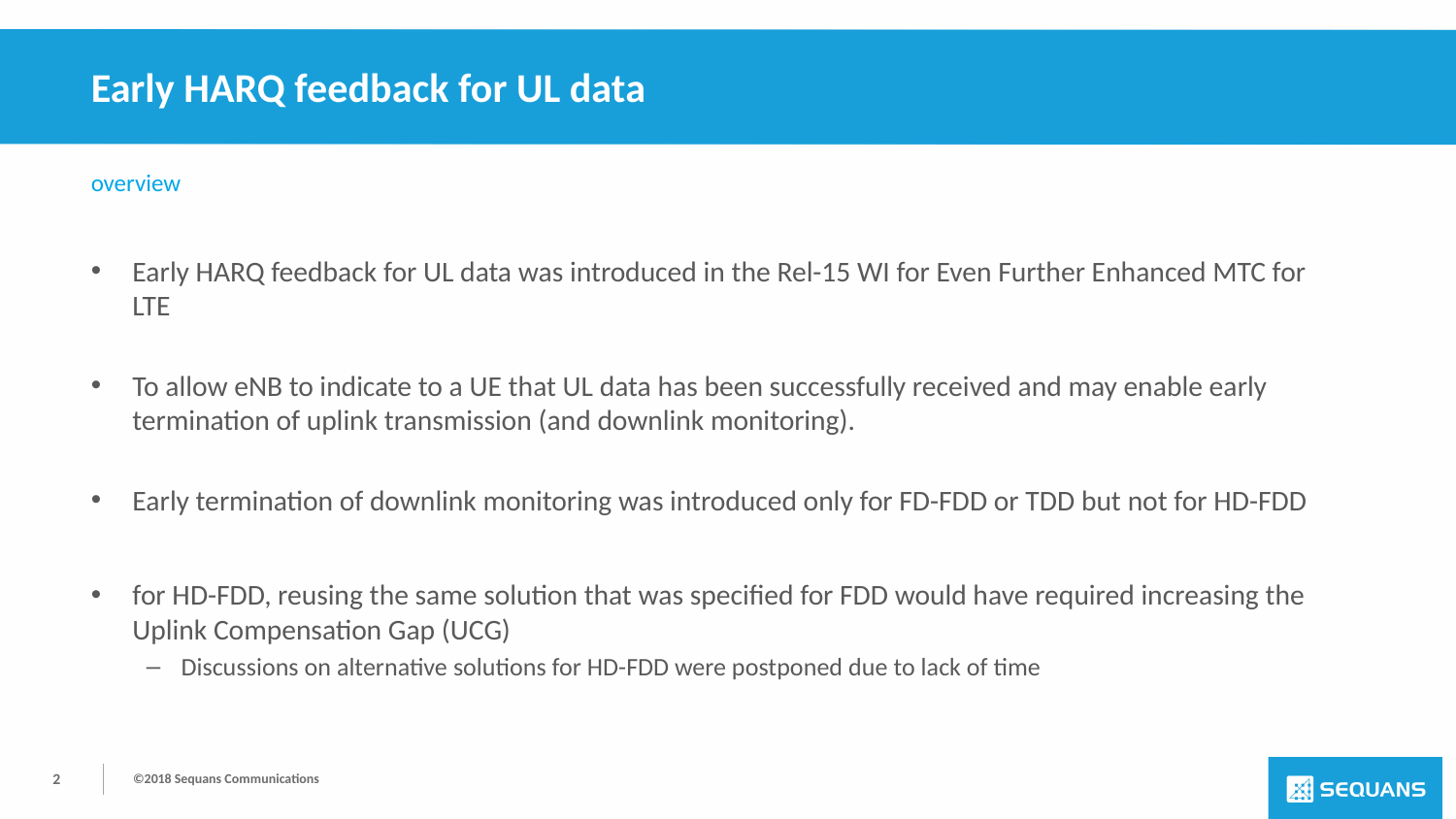

# Early HARQ feedback for UL data
overview
Early HARQ feedback for UL data was introduced in the Rel-15 WI for Even Further Enhanced MTC for LTE

To allow eNB to indicate to a UE that UL data has been successfully received and may enable early termination of uplink transmission (and downlink monitoring).

Early termination of downlink monitoring was introduced only for FD-FDD or TDD but not for HD-FDD

for HD-FDD, reusing the same solution that was specified for FDD would have required increasing the Uplink Compensation Gap (UCG)
Discussions on alternative solutions for HD-FDD were postponed due to lack of time
2
©2018 Sequans Communications